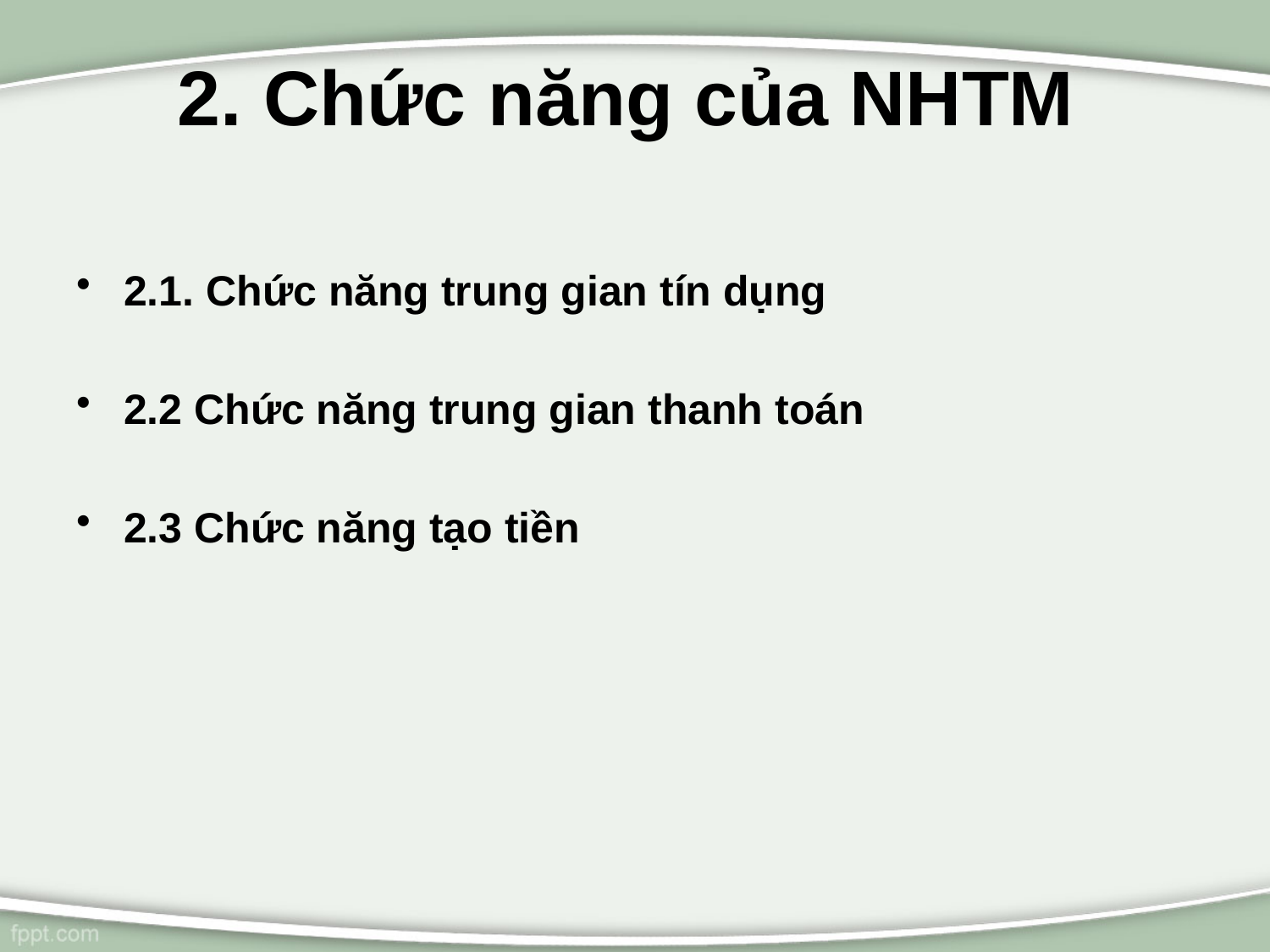

# 2. Chức năng của NHTM
2.1. Chức năng trung gian tín dụng

2.2 Chức năng trung gian thanh toán

2.3 Chức năng tạo tiền